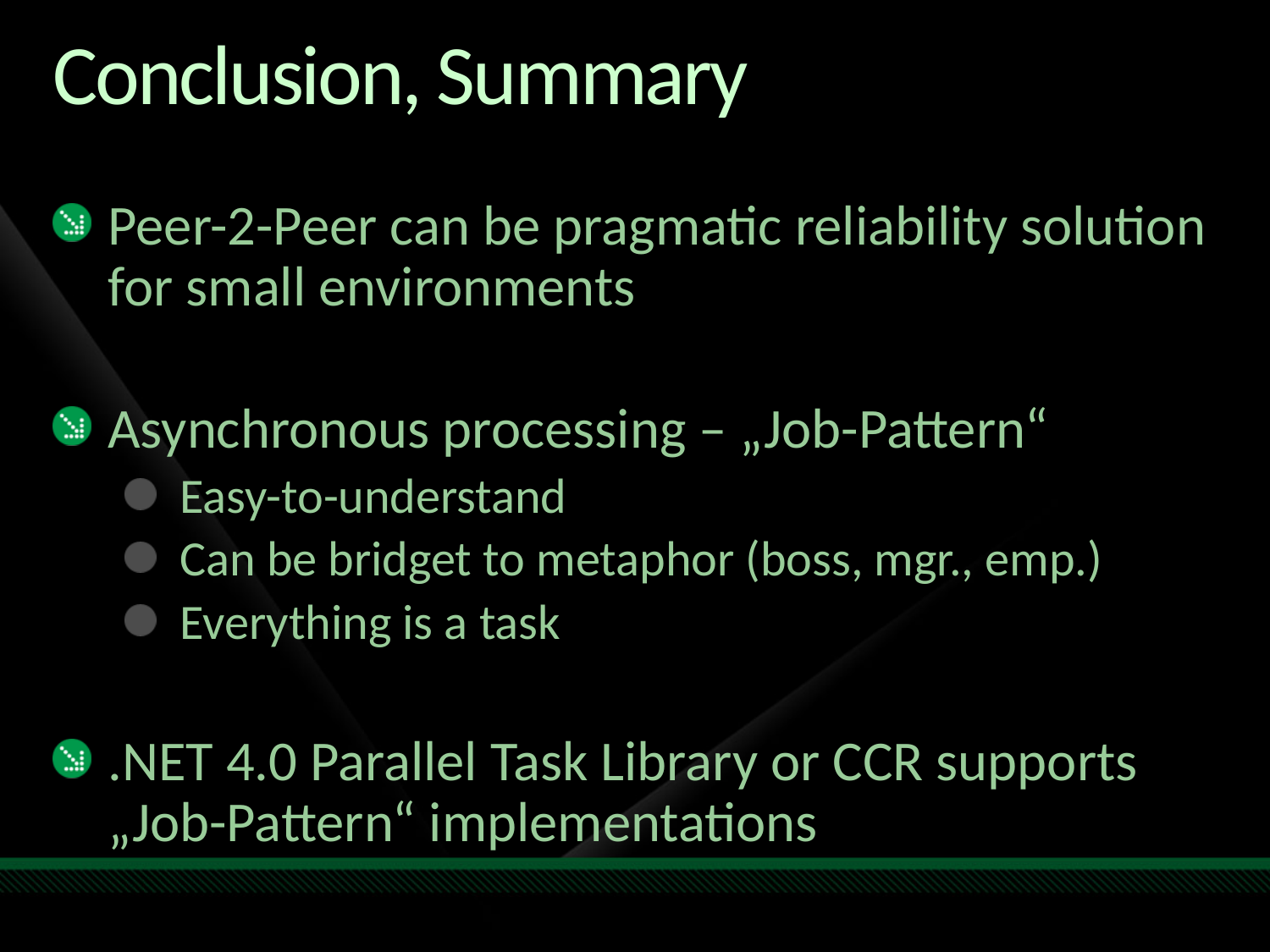

# Conclusion, Summary
Peer-2-Peer can be pragmatic reliability solution for small environments

Asynchronous processing – „Job-Pattern“
Easy-to-understand
Can be bridget to metaphor (boss, mgr., emp.)
Everything is a task

.NET 4.0 Parallel Task Library or CCR supports „Job-Pattern“ implementations